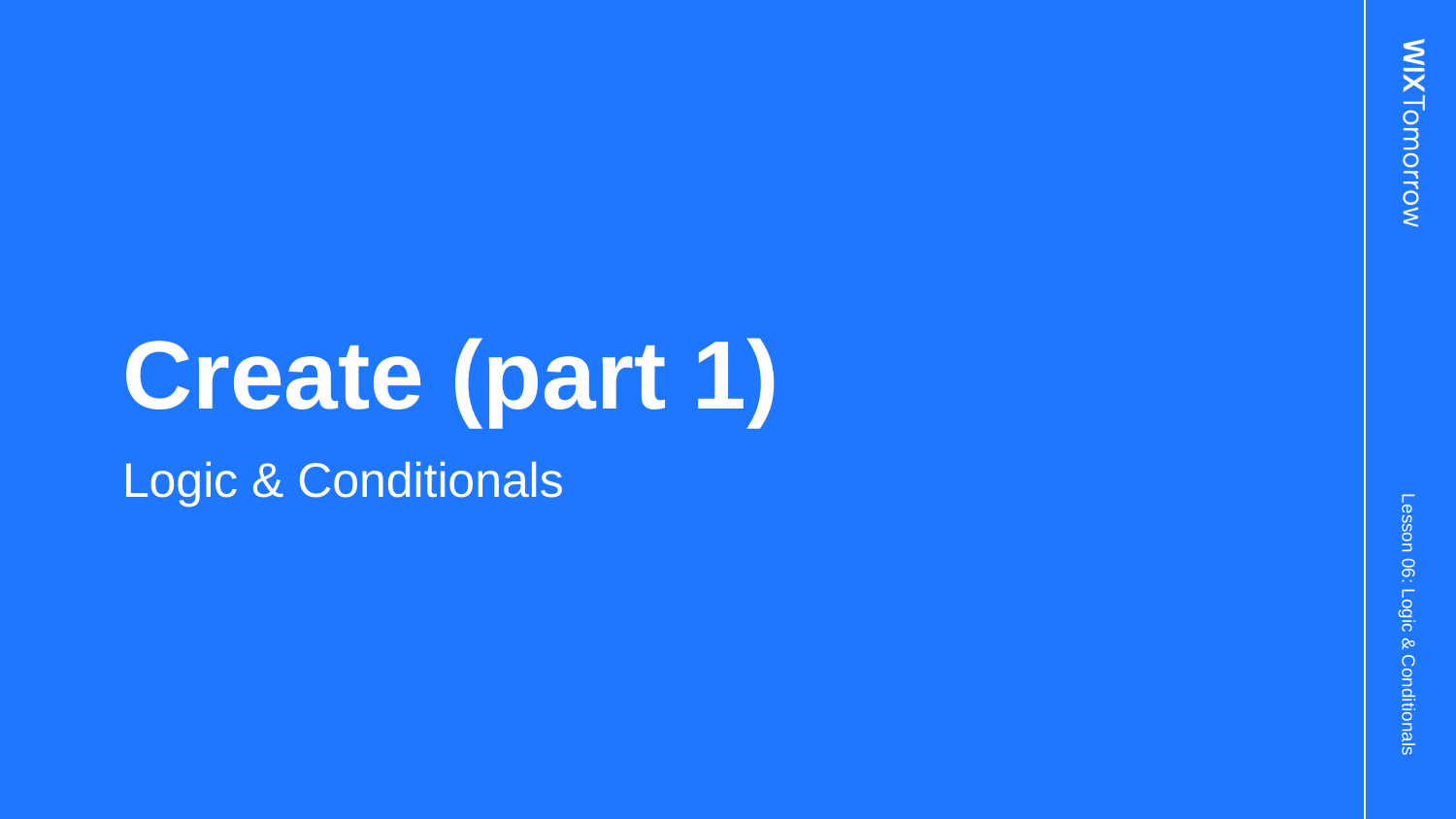

# Create (part 1)
Logic & Conditionals